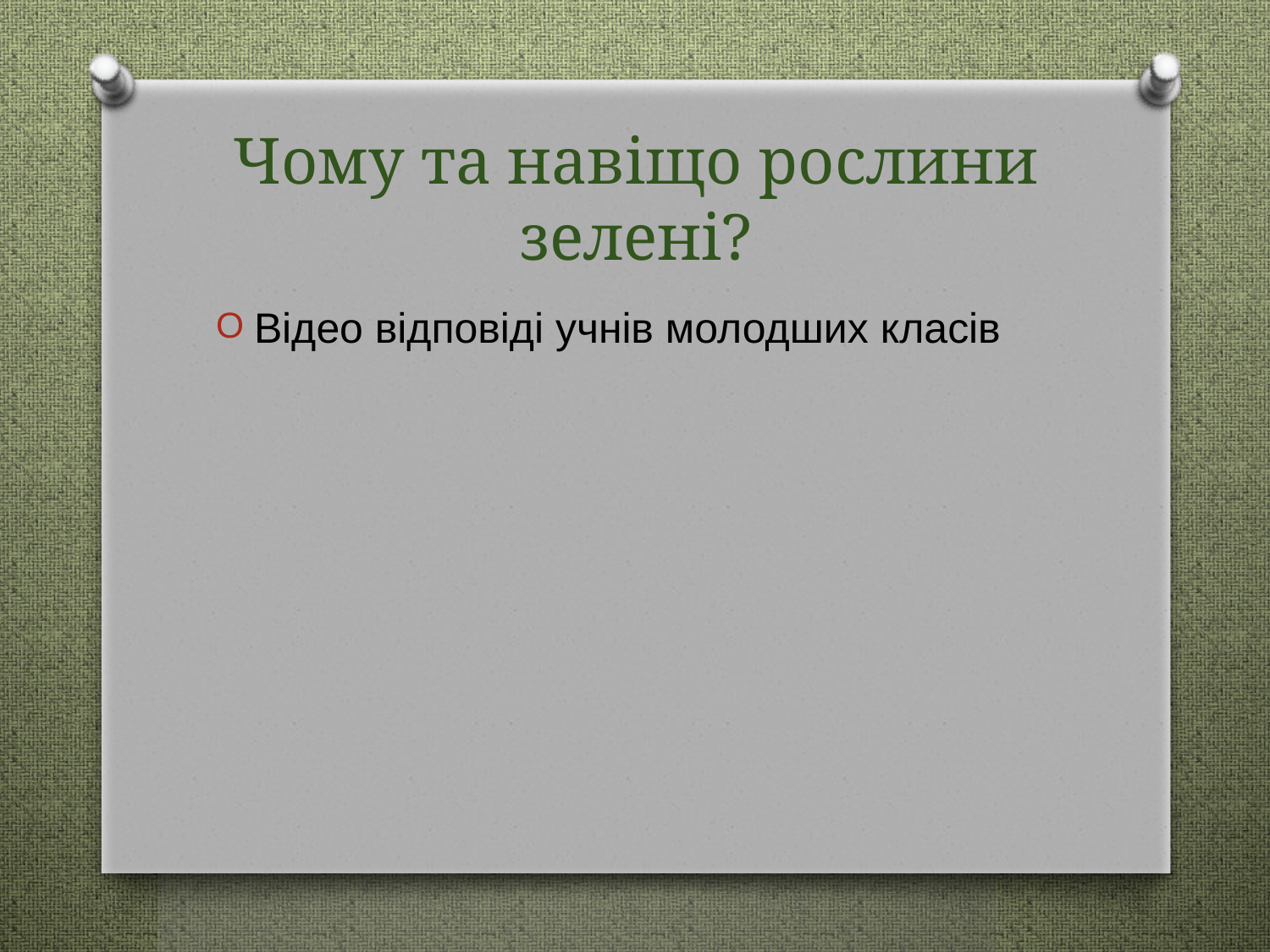

# Чому та навіщо рослини зелені?
Відео відповіді учнів молодших класів